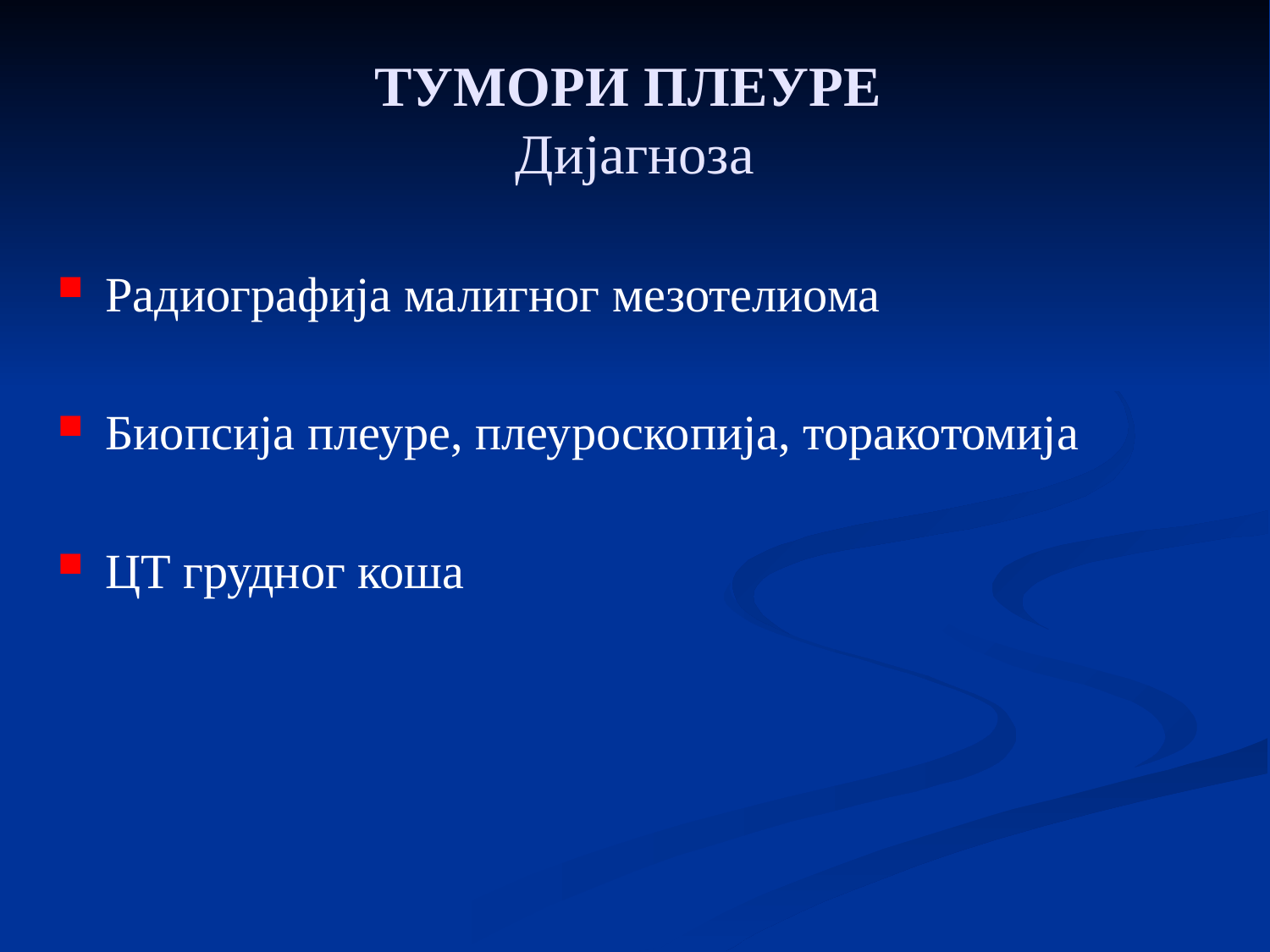

# ТУМОРИ ПЛЕУРЕ Дијагноза
Радиографија малигног мезотелиома

Биопсија плеуре, плеуроскопија, торакотомија

ЦТ грудног коша